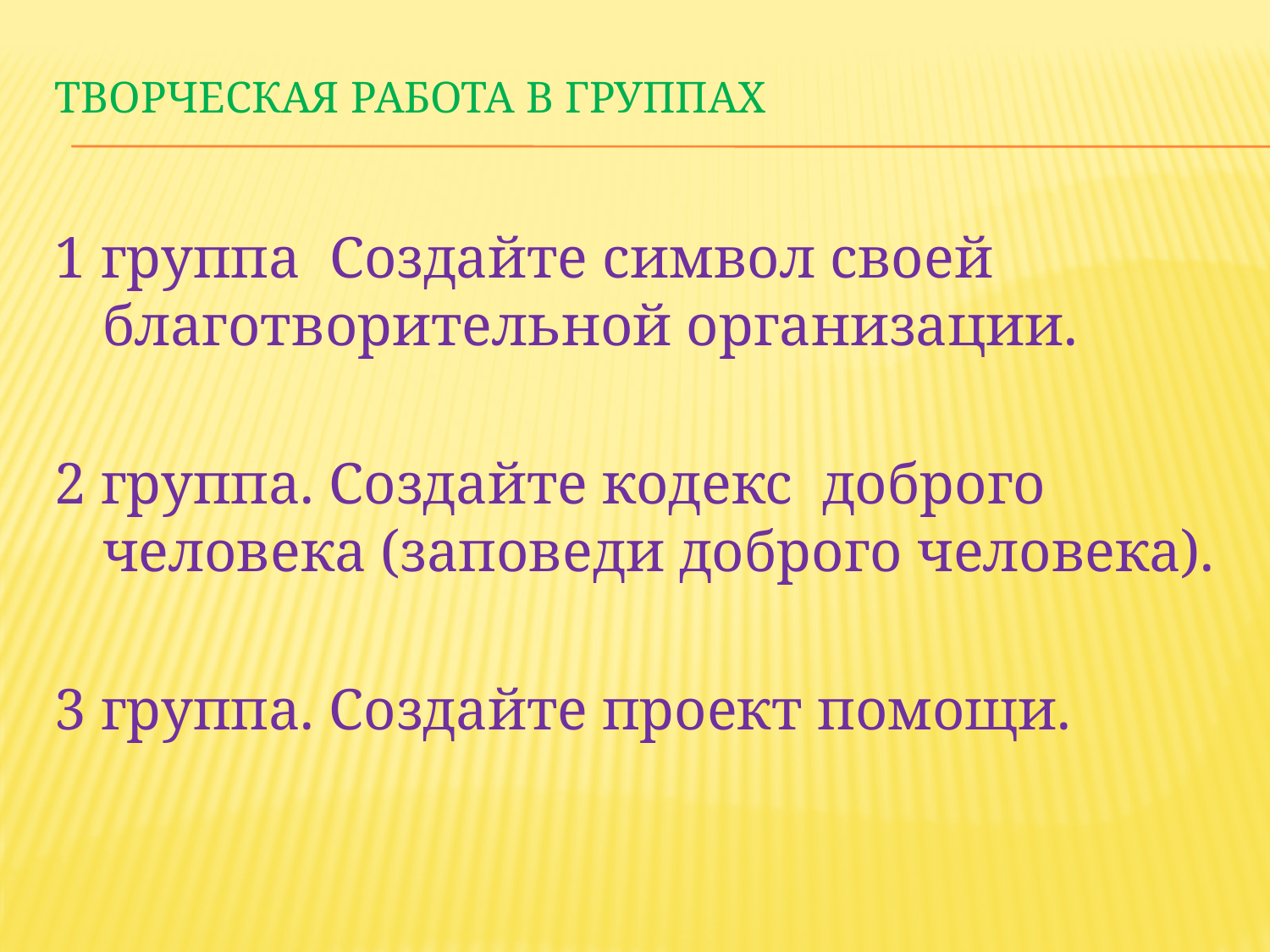

# Творческая работа в группах
1 группа  Создайте символ своей благотворительной организации.

2 группа. Создайте кодекс  доброго человека (заповеди доброго человека).

3 группа. Создайте проект помощи.